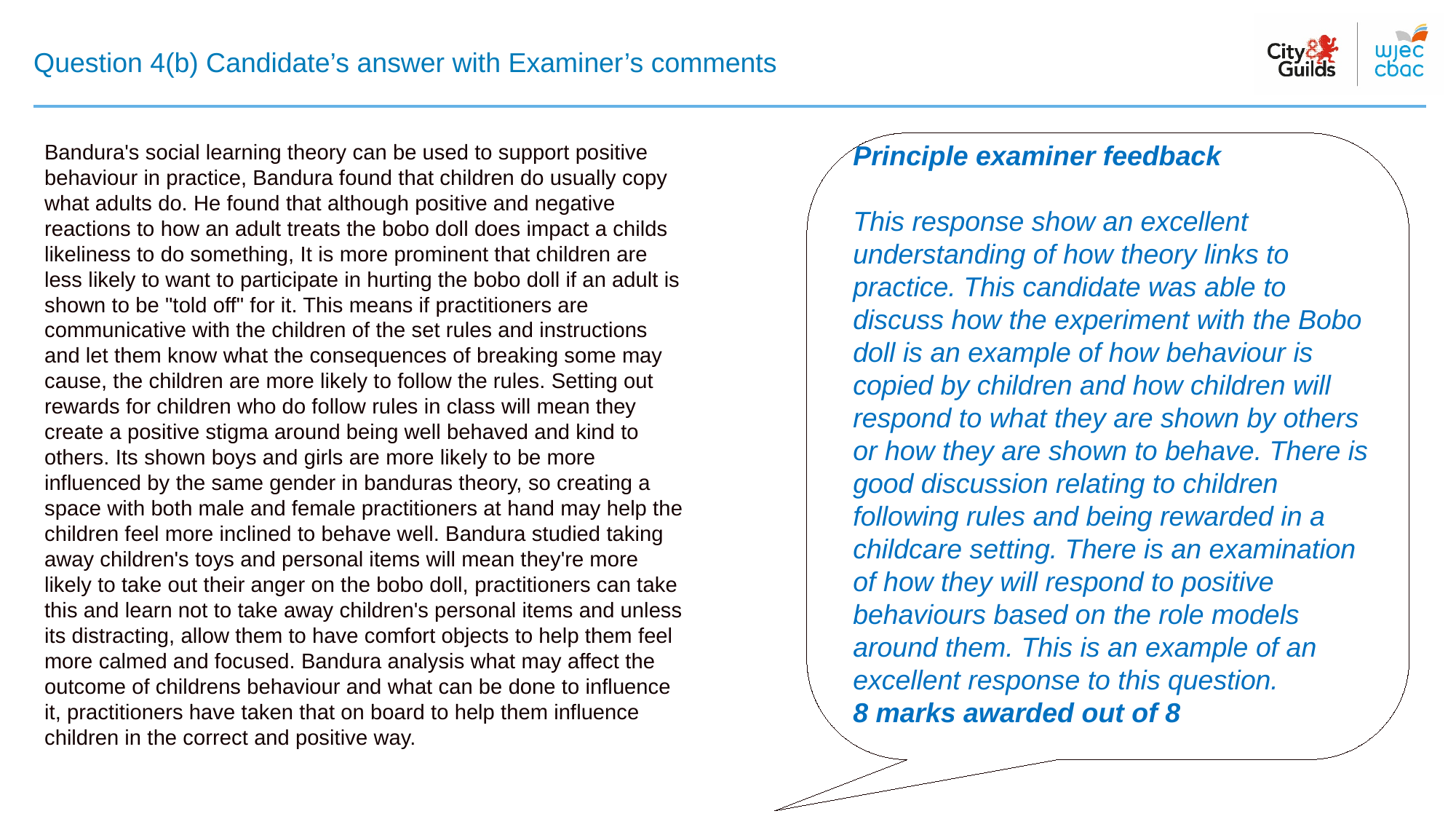

# Question 4(b) Candidate’s answer with Examiner’s comments
Bandura's social learning theory can be used to support positive behaviour in practice, Bandura found that children do usually copy what adults do. He found that although positive and negative reactions to how an adult treats the bobo doll does impact a childs likeliness to do something, It is more prominent that children are less likely to want to participate in hurting the bobo doll if an adult is shown to be "told off" for it. This means if practitioners are communicative with the children of the set rules and instructions and let them know what the consequences of breaking some may cause, the children are more likely to follow the rules. Setting out rewards for children who do follow rules in class will mean they create a positive stigma around being well behaved and kind to others. Its shown boys and girls are more likely to be more influenced by the same gender in banduras theory, so creating a space with both male and female practitioners at hand may help the children feel more inclined to behave well. Bandura studied taking away children's toys and personal items will mean they're more likely to take out their anger on the bobo doll, practitioners can take this and learn not to take away children's personal items and unless its distracting, allow them to have comfort objects to help them feel more calmed and focused. Bandura analysis what may affect the outcome of childrens behaviour and what can be done to influence it, practitioners have taken that on board to help them influence children in the correct and positive way.

Principle examiner feedback​
​
This response show an excellent understanding of how theory links to practice. This candidate was able to discuss how the experiment with the Bobo doll is an example of how behaviour is copied by children and how children will respond to what they are shown by others or how they are shown to behave. There is good discussion relating to children following rules and being rewarded in a childcare setting. There is an examination of how they will respond to positive behaviours based on the role models around them. This is an example of an excellent response to this question.
8 marks awarded out of 8